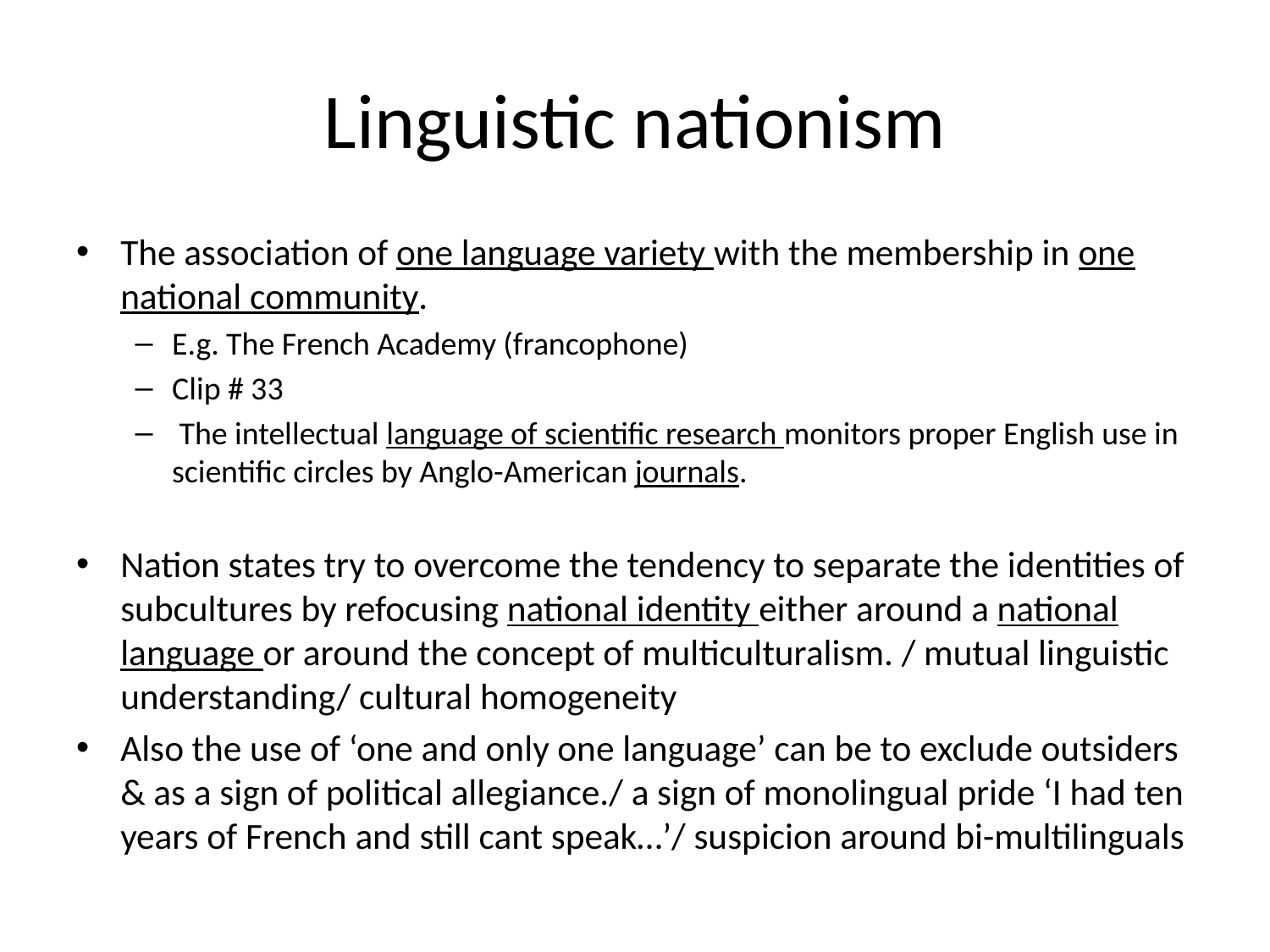

# Linguistic nationism
The association of one language variety with the membership in one national community.
E.g. The French Academy (francophone)
Clip # 33
 The intellectual language of scientific research monitors proper English use in scientific circles by Anglo-American journals.

Nation states try to overcome the tendency to separate the identities of subcultures by refocusing national identity either around a national language or around the concept of multiculturalism. / mutual linguistic understanding/ cultural homogeneity
Also the use of ‘one and only one language’ can be to exclude outsiders & as a sign of political allegiance./ a sign of monolingual pride ‘I had ten years of French and still cant speak…’/ suspicion around bi-multilinguals